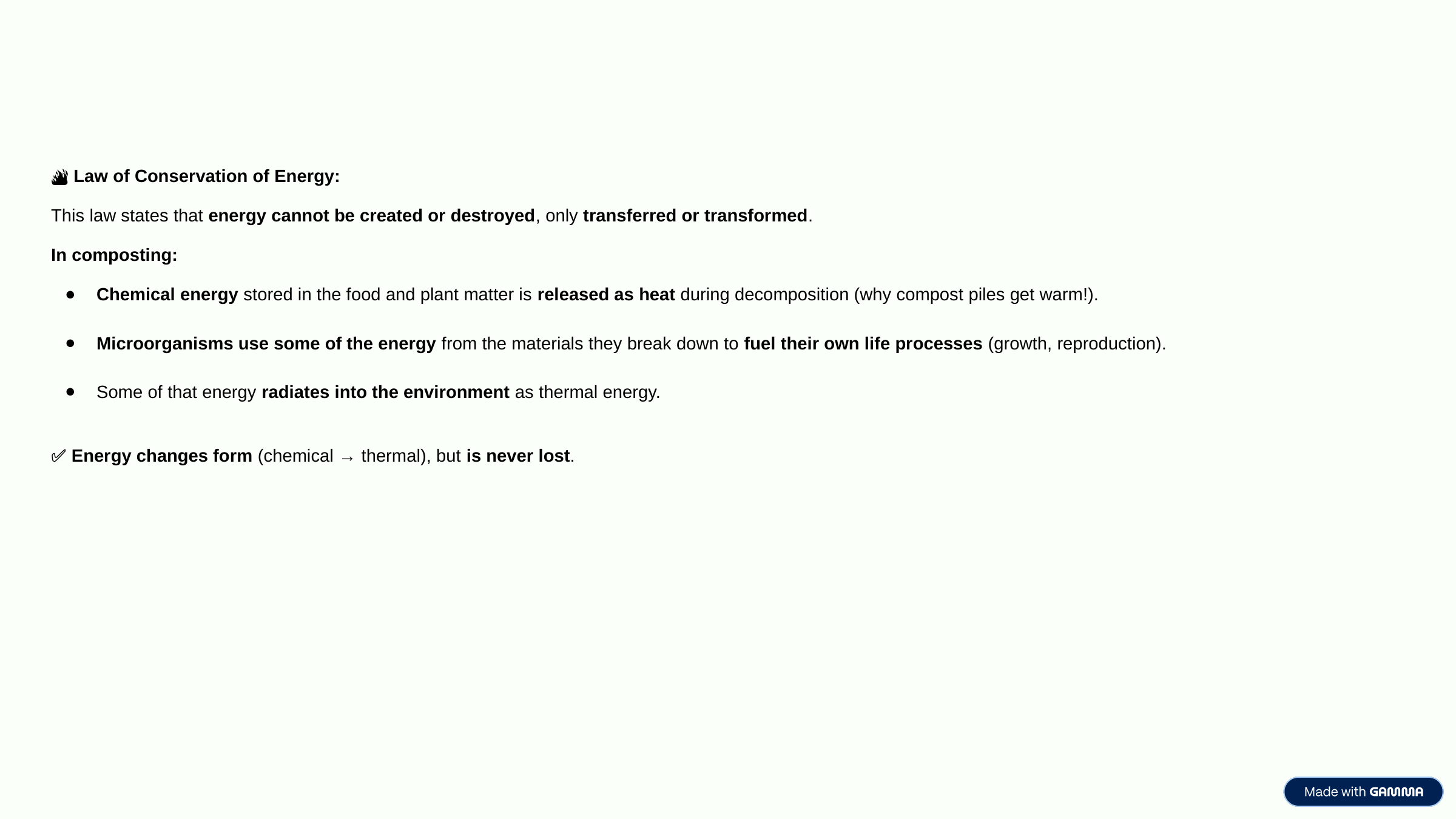

🔥 Law of Conservation of Energy:
This law states that energy cannot be created or destroyed, only transferred or transformed.
In composting:
Chemical energy stored in the food and plant matter is released as heat during decomposition (why compost piles get warm!).
Microorganisms use some of the energy from the materials they break down to fuel their own life processes (growth, reproduction).
Some of that energy radiates into the environment as thermal energy.
✅ Energy changes form (chemical → thermal), but is never lost.